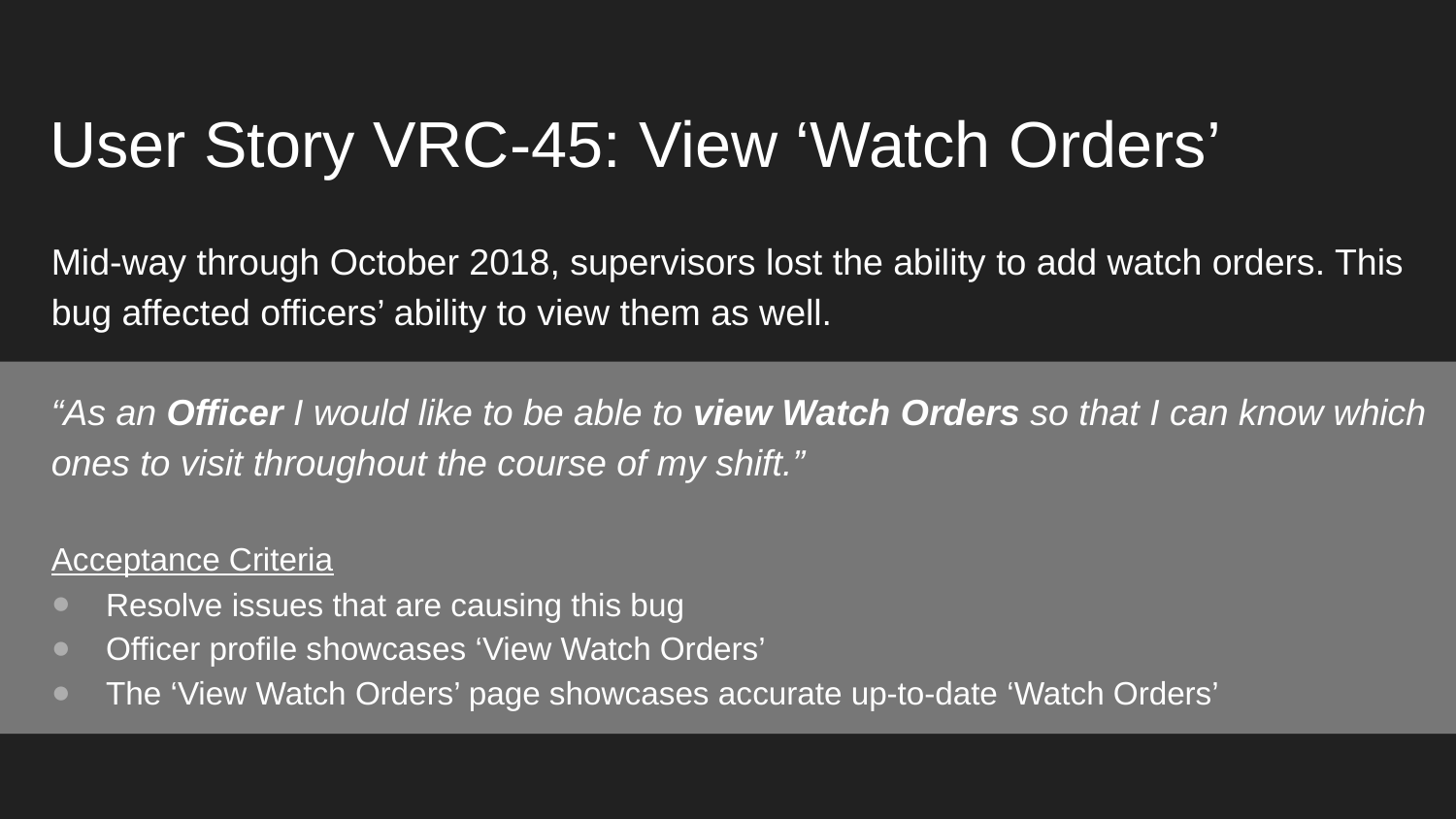

# User Story VRC-45: View ‘Watch Orders’
Mid-way through October 2018, supervisors lost the ability to add watch orders. This bug affected officers’ ability to view them as well.

“As an Officer I would like to be able to view Watch Orders so that I can know which ones to visit throughout the course of my shift.”

Acceptance Criteria
Resolve issues that are causing this bug
Officer profile showcases ‘View Watch Orders’
The ‘View Watch Orders’ page showcases accurate up-to-date ‘Watch Orders’